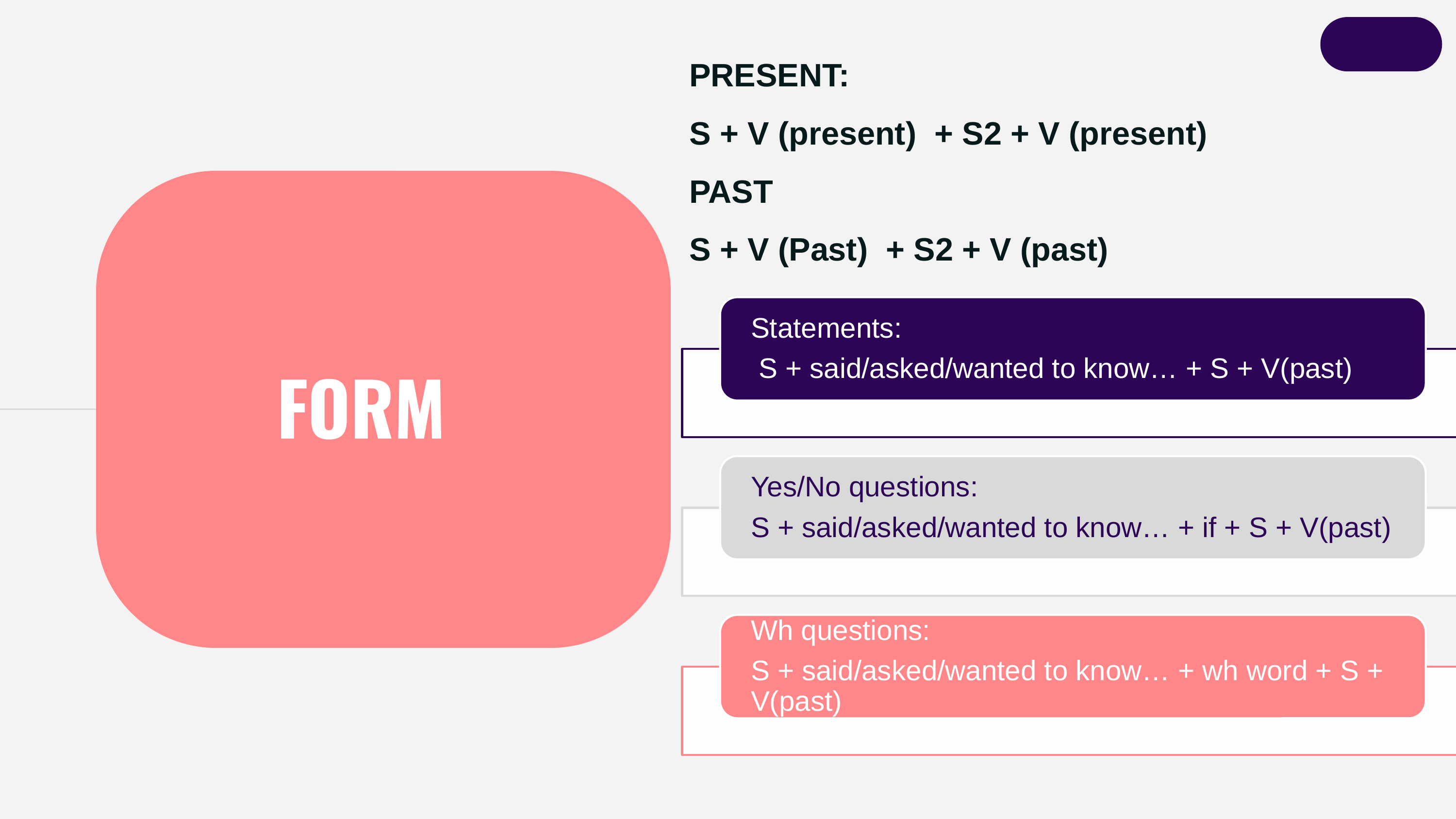

BACK
PRESENT:
S + V (present)  + S2 + V (present)
PAST
S + V (Past)  + S2 + V (past)

Statements:
 S + said/asked/wanted to know… + S + V(past)
Yes/No questions:
S + said/asked/wanted to know… + if + S + V(past)
Wh questions:
S + said/asked/wanted to know… + wh word + S + V(past)
# FORM